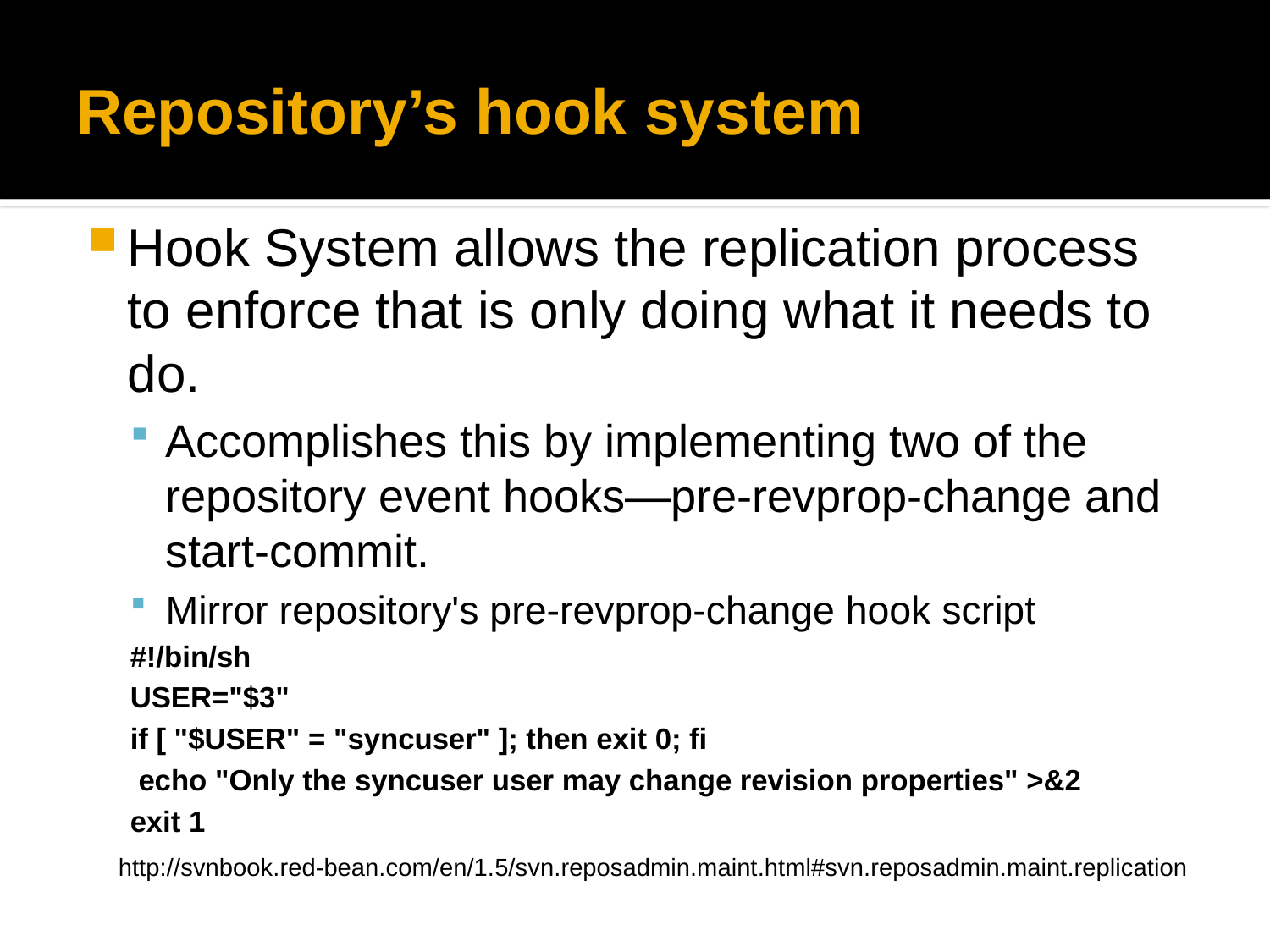

# Repository’s hook system
Hook System allows the replication process to enforce that is only doing what it needs to do.
Accomplishes this by implementing two of the repository event hooks—pre-revprop-change and start-commit.
Mirror repository's pre-revprop-change hook script
#!/bin/sh
USER="$3"
if [ "$USER" = "syncuser" ]; then exit 0; fi
 echo "Only the syncuser user may change revision properties" >&2
exit 1
http://svnbook.red-bean.com/en/1.5/svn.reposadmin.maint.html#svn.reposadmin.maint.replication